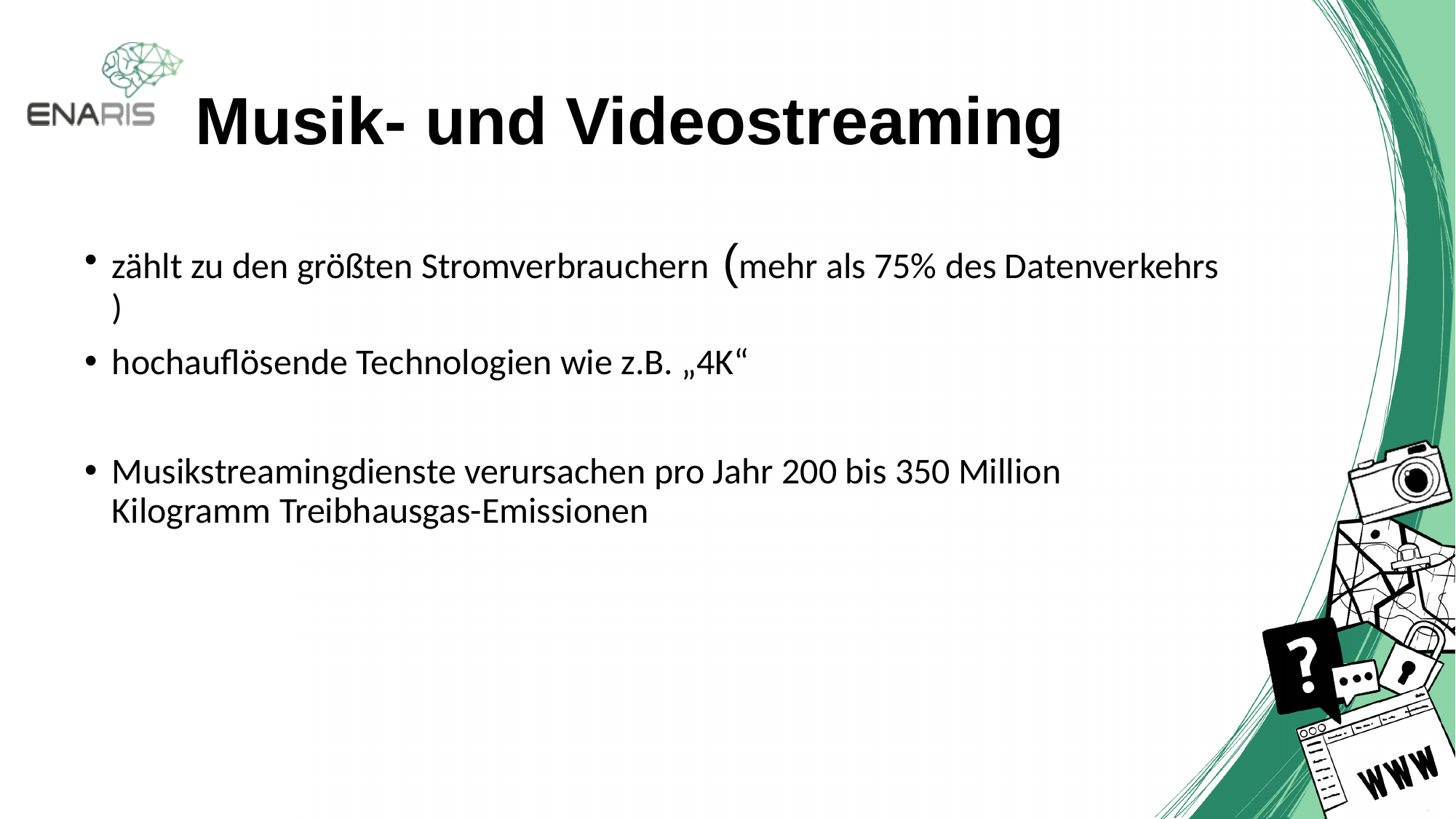

# Musik- und Videostreaming
zählt zu den größten Stromverbrauchern (mehr als 75% des Datenverkehrs )
hochauflösende Technologien wie z.B. „4K“

Musikstreamingdienste verursachen pro Jahr 200 bis 350 Million Kilogramm Treibhausgas-Emissionen